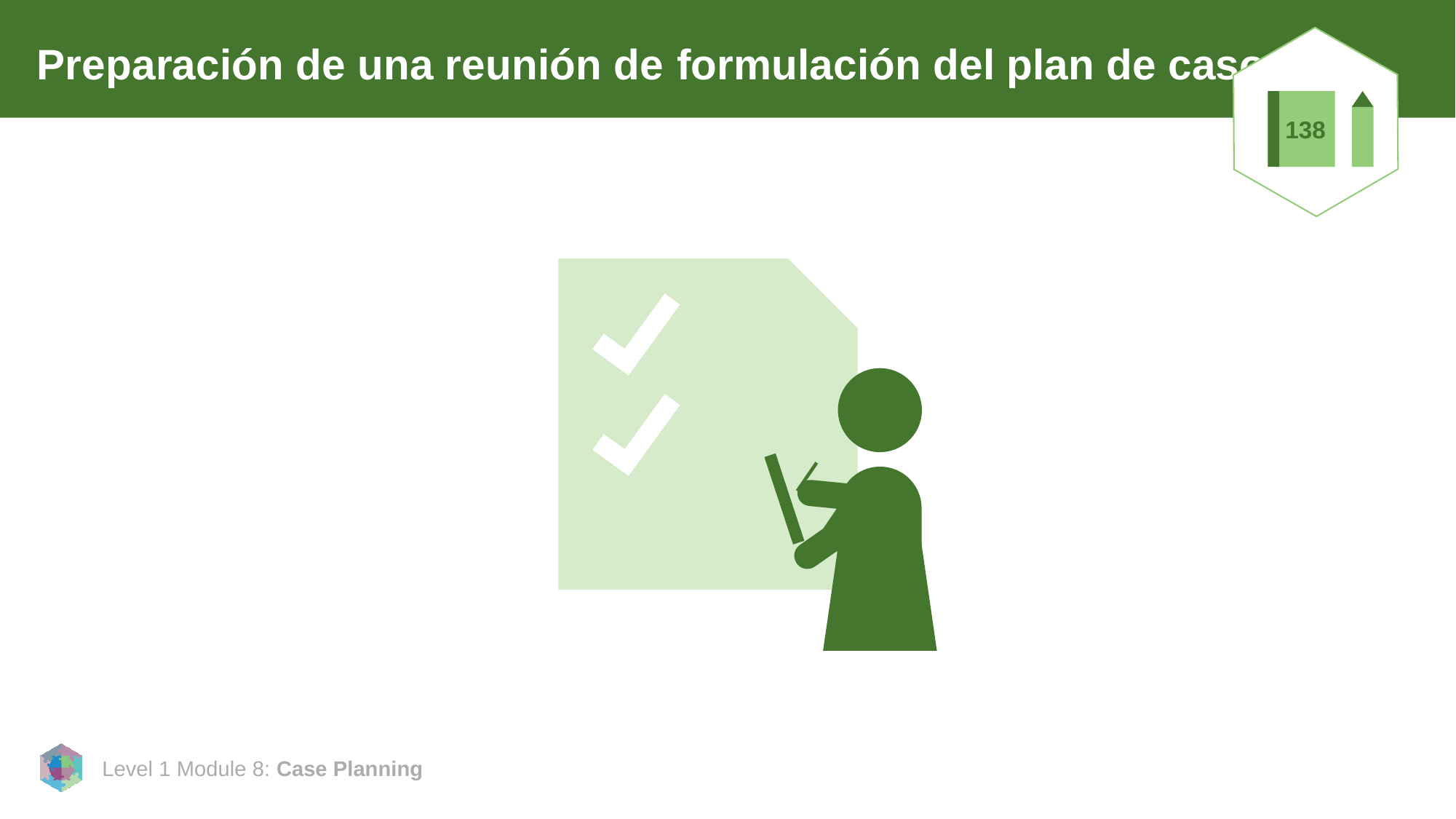

# Preparación de una reunión de formulación del plan de caso

138